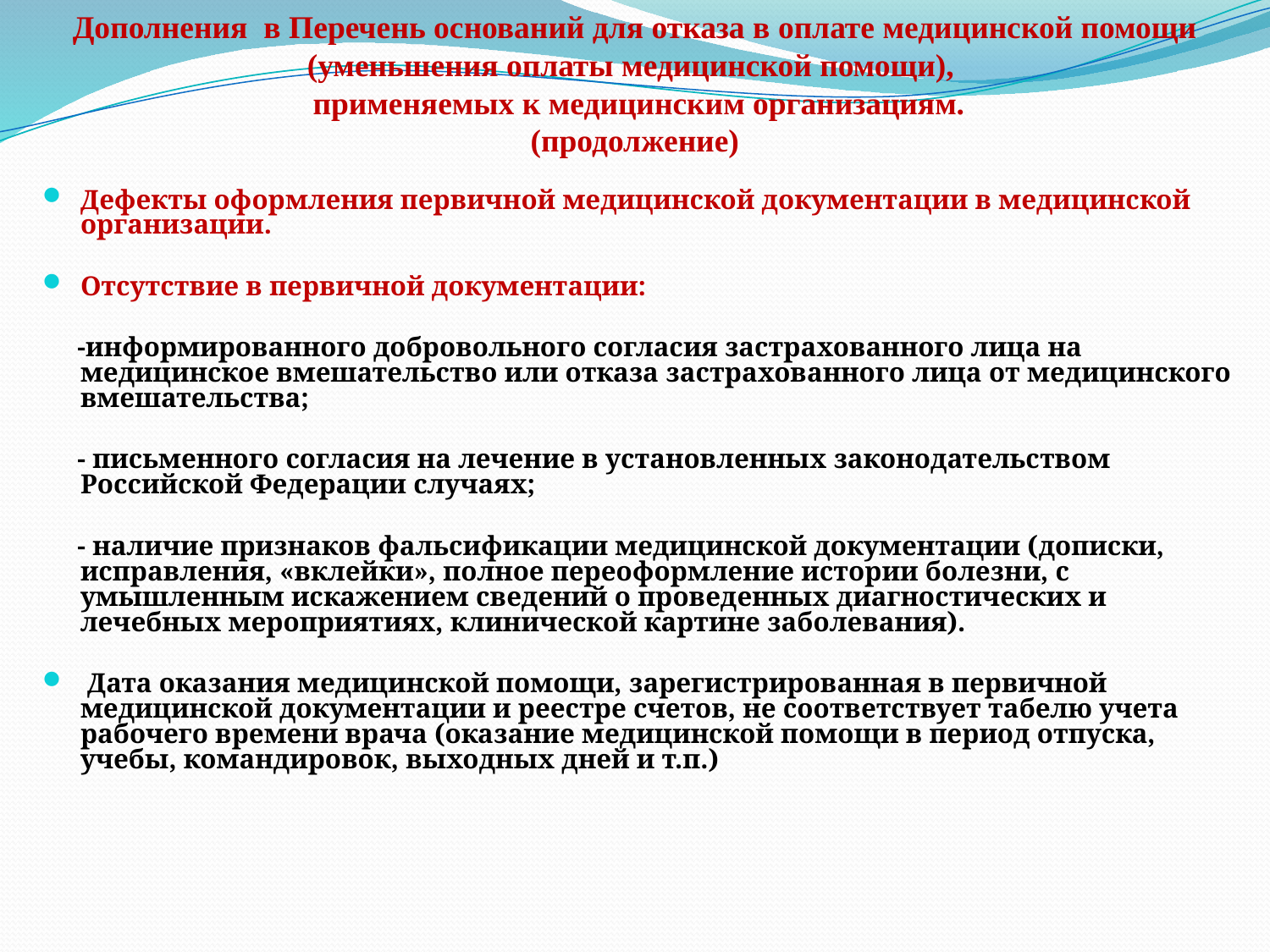

# Дополнения  в Перечень оснований для отказа в оплате медицинской помощи (уменьшения оплаты медицинской помощи), применяемых к медицинским организациям. (продолжение)
Дефекты оформления первичной медицинской документации в медицинской организации.

Отсутствие в первичной документации:

     -информированного добровольного согласия застрахованного лица на медицинское вмешательство или отказа застрахованного лица от медицинского вмешательства;

     - письменного согласия на лечение в установленных законодательством Российской Федерации случаях;

     - наличие признаков фальсификации медицинской документации (дописки, исправления, «вклейки», полное переоформление истории болезни, с умышленным искажением сведений о проведенных диагностических и лечебных мероприятиях, клинической картине заболевания).

 Дата оказания медицинской помощи, зарегистрированная в первичной медицинской документации и реестре счетов, не соответствует табелю учета рабочего времени врача (оказание медицинской помощи в период отпуска, учебы, командировок, выходных дней и т.п.)